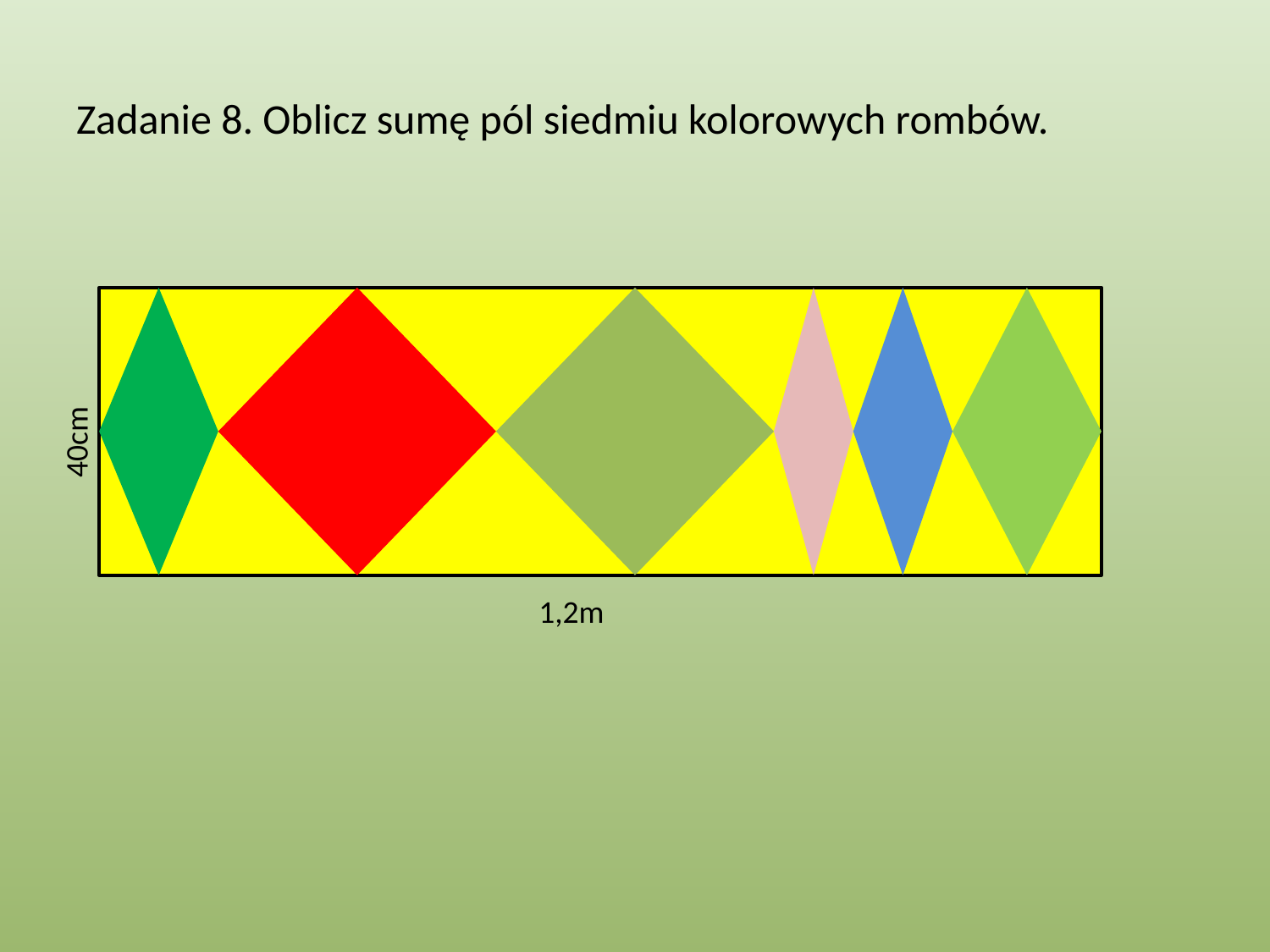

# Zadanie 8. Oblicz sumę pól siedmiu kolorowych rombów.

40cm
1,2m